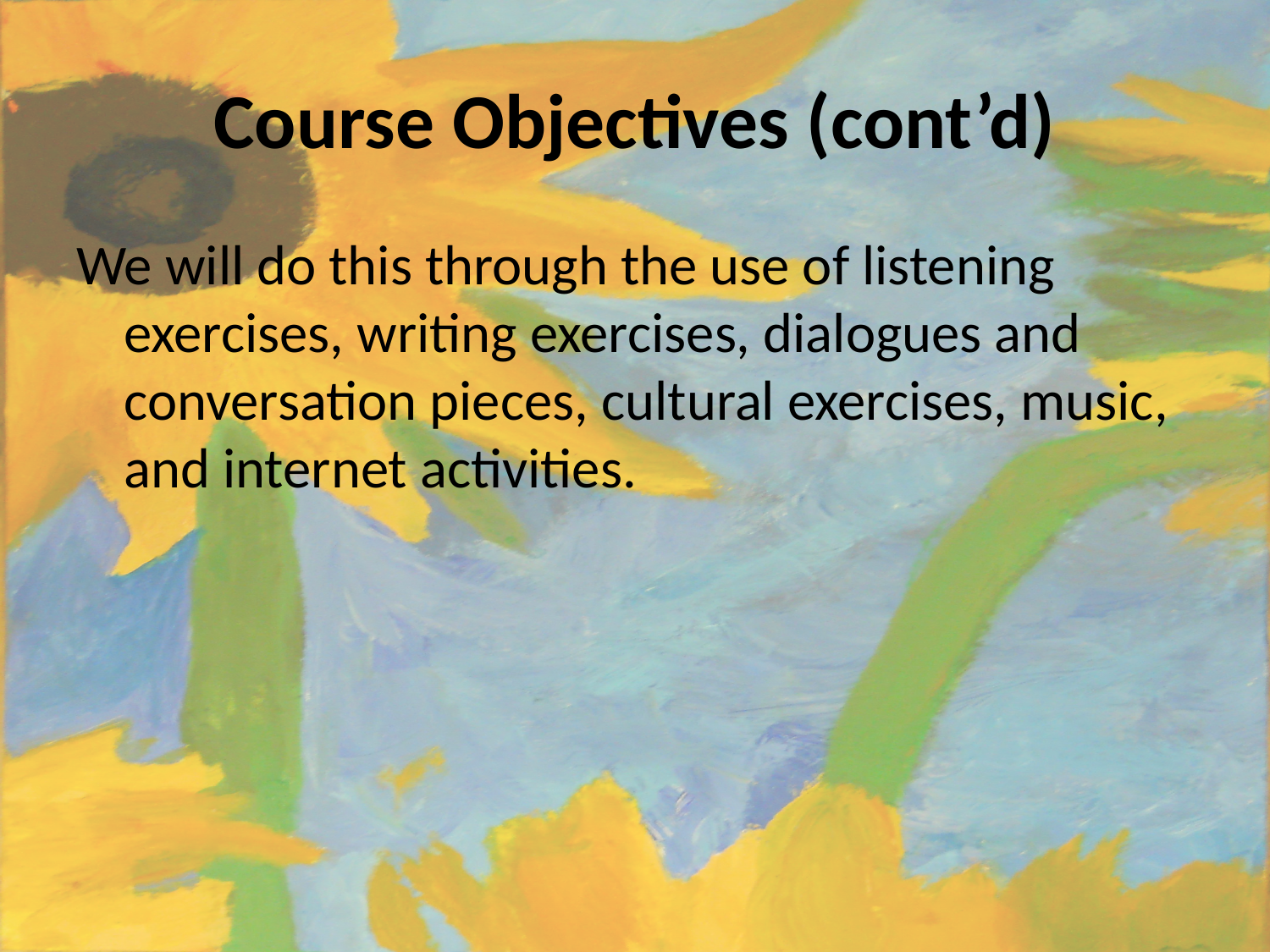

# Course Objectives (cont’d)
We will do this through the use of listening exercises, writing exercises, dialogues and conversation pieces, cultural exercises, music, and internet activities.